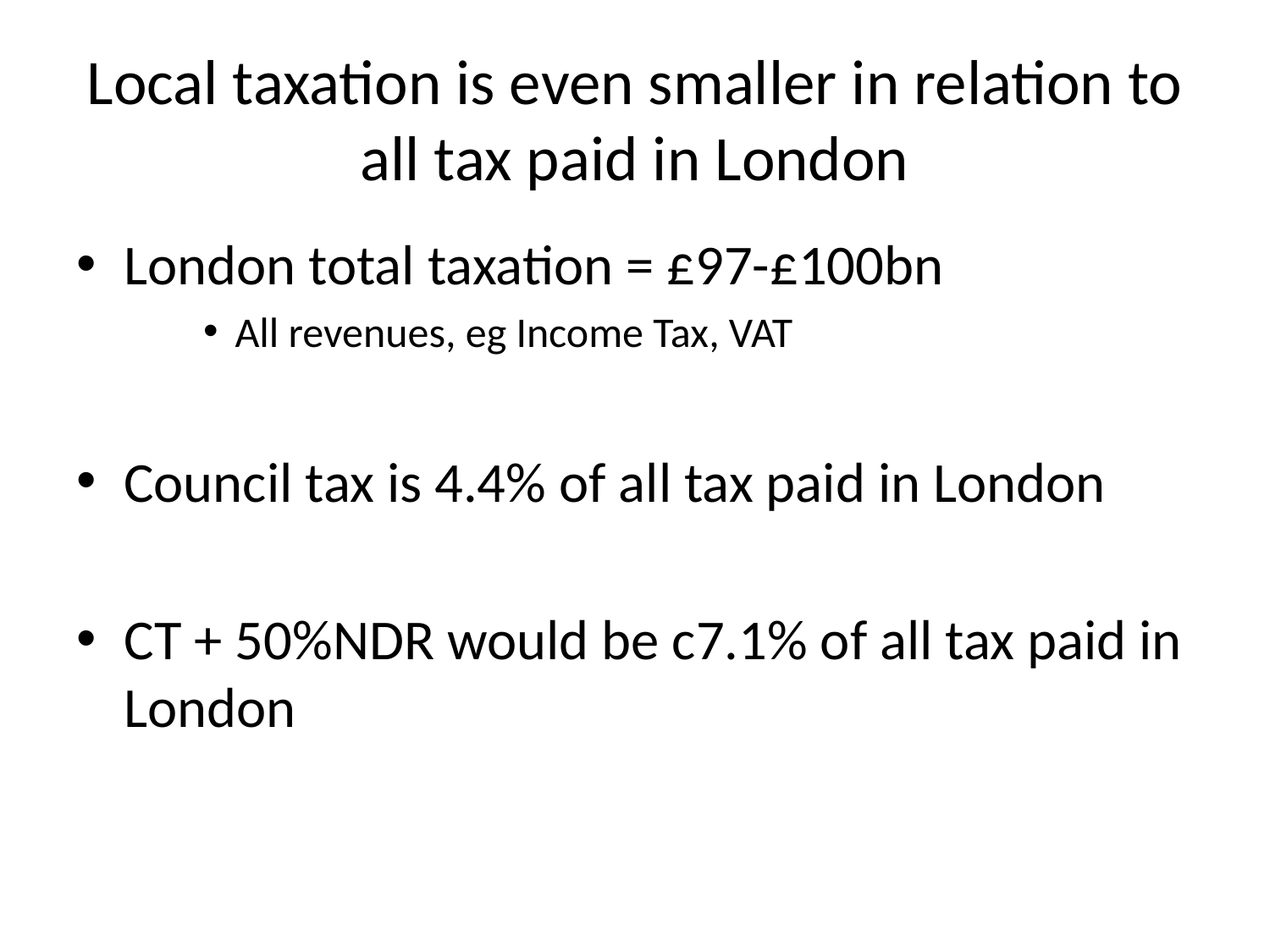

# Local taxation is even smaller in relation to all tax paid in London
London total taxation = £97-£100bn
All revenues, eg Income Tax, VAT

Council tax is 4.4% of all tax paid in London

CT + 50%NDR would be c7.1% of all tax paid in London